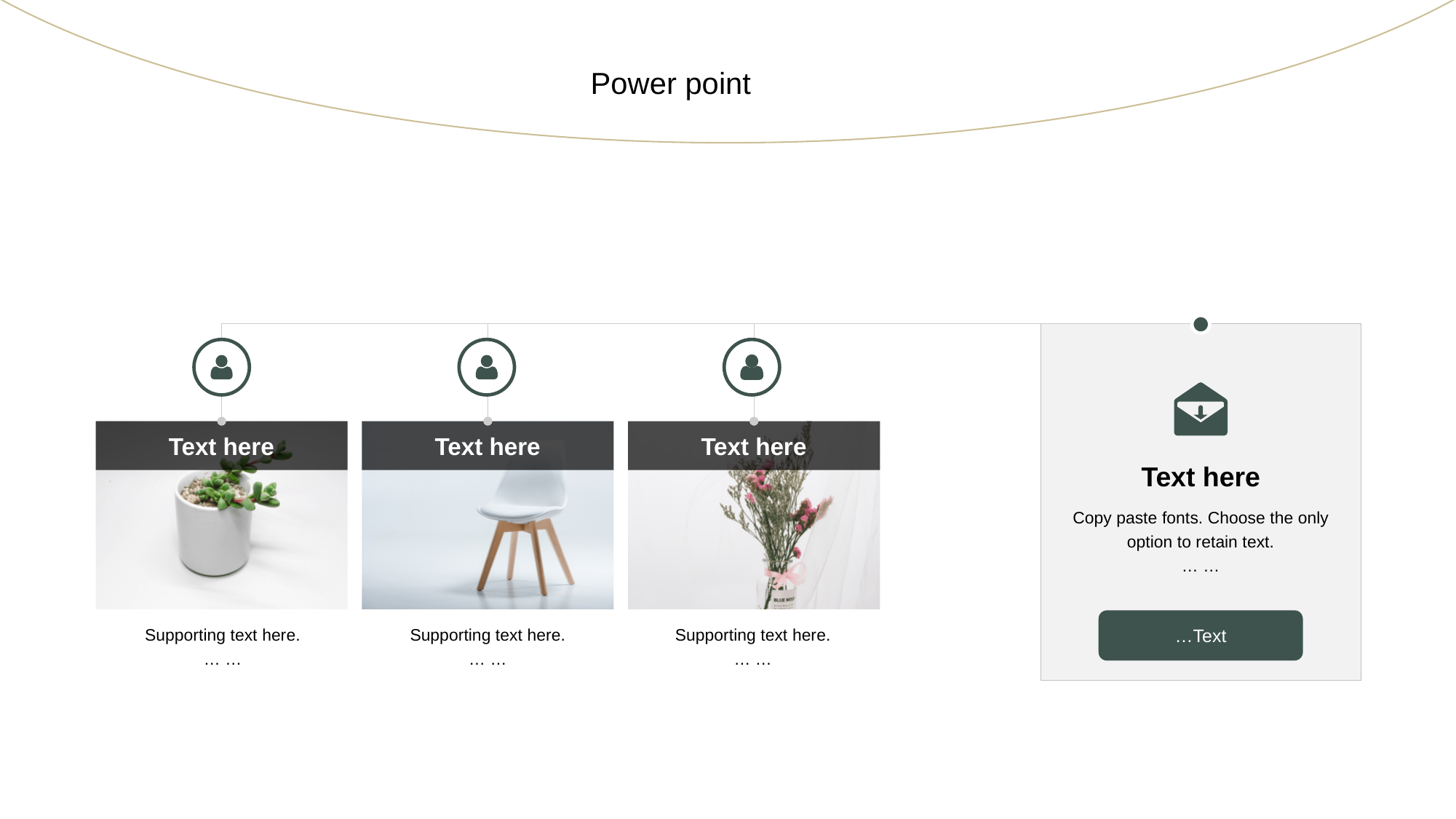

Power point

Text here

Text here
Text here

Text here
Copy paste fonts. Choose the only option to retain text.
… …
…Text
Supporting text here.
… …
Supporting text here.
… …
Supporting text here.
… …